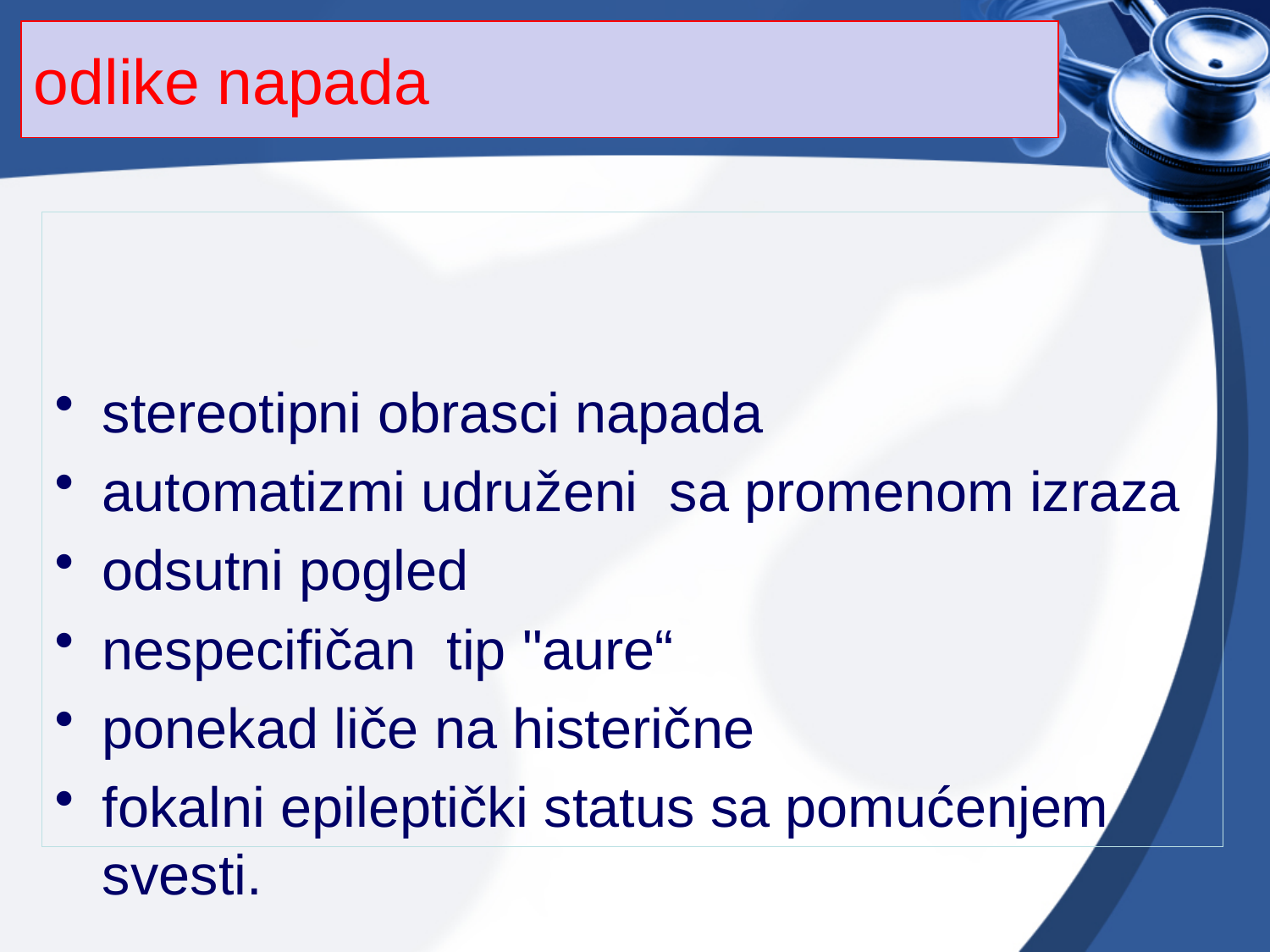

# odlike napada

stereotipni obrasci napada
automatizmi udruženi  sa promenom izraza
odsutni pogled
nespecifičan  tip "aure“
ponekad liče na histerične
fokalni epileptički status sa pomućenjem svesti.
26